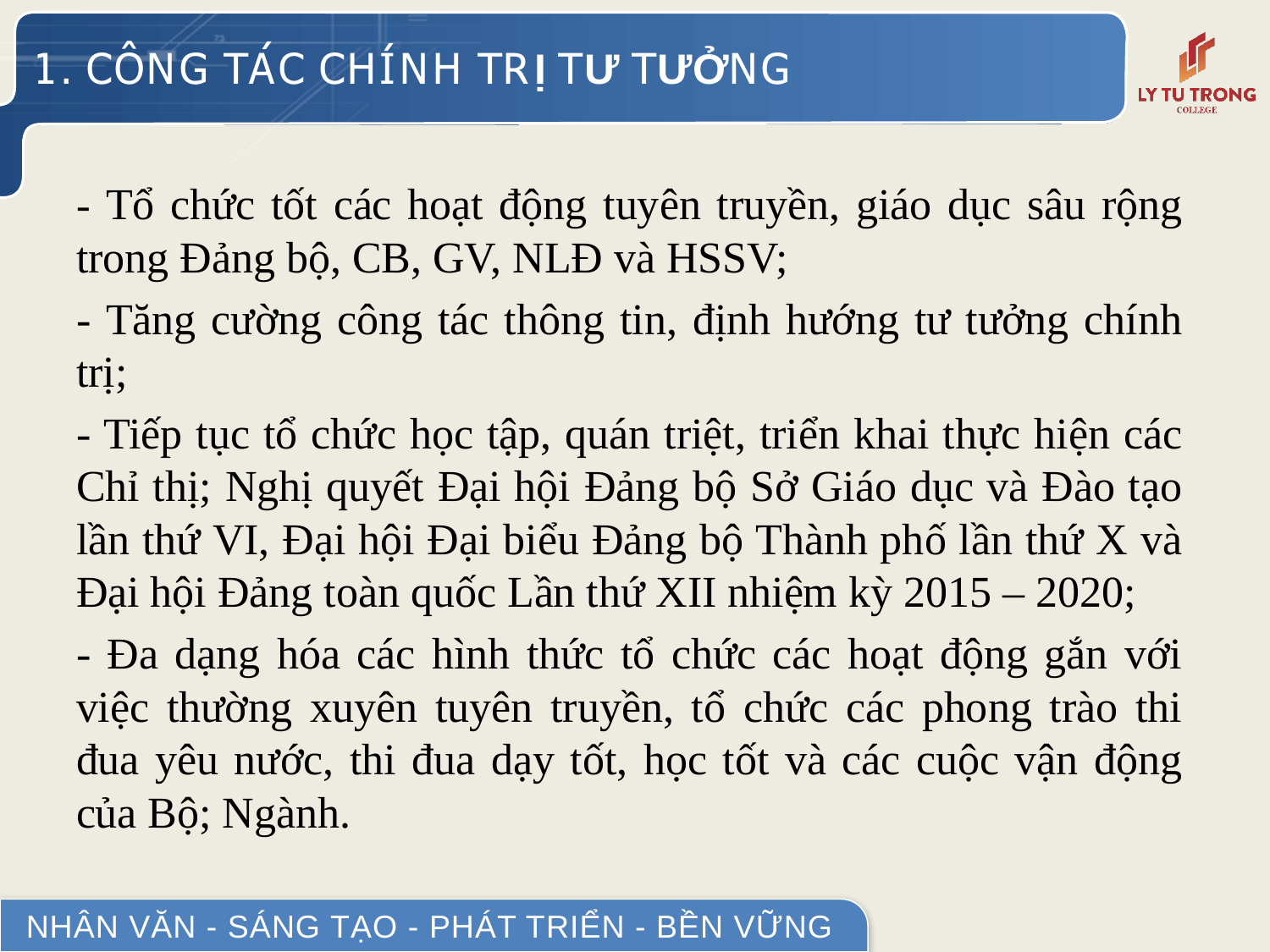

1. CÔNG TÁC CHÍNH TRỊ TƯ TƯỞNG
- Tổ chức tốt các hoạt động tuyên truyền, giáo dục sâu rộng trong Đảng bộ, CB, GV, NLĐ và HSSV;
- Tăng cường công tác thông tin, định hướng tư tưởng chính trị;
- Tiếp tục tổ chức học tập, quán triệt, triển khai thực hiện các Chỉ thị; Nghị quyết Đại hội Đảng bộ Sở Giáo dục và Đào tạo lần thứ VI, Đại hội Đại biểu Đảng bộ Thành phố lần thứ X và Đại hội Đảng toàn quốc Lần thứ XII nhiệm kỳ 2015 – 2020;
- Đa dạng hóa các hình thức tổ chức các hoạt động gắn với việc thường xuyên tuyên truyền, tổ chức các phong trào thi đua yêu nước, thi đua dạy tốt, học tốt và các cuộc vận động của Bộ; Ngành.